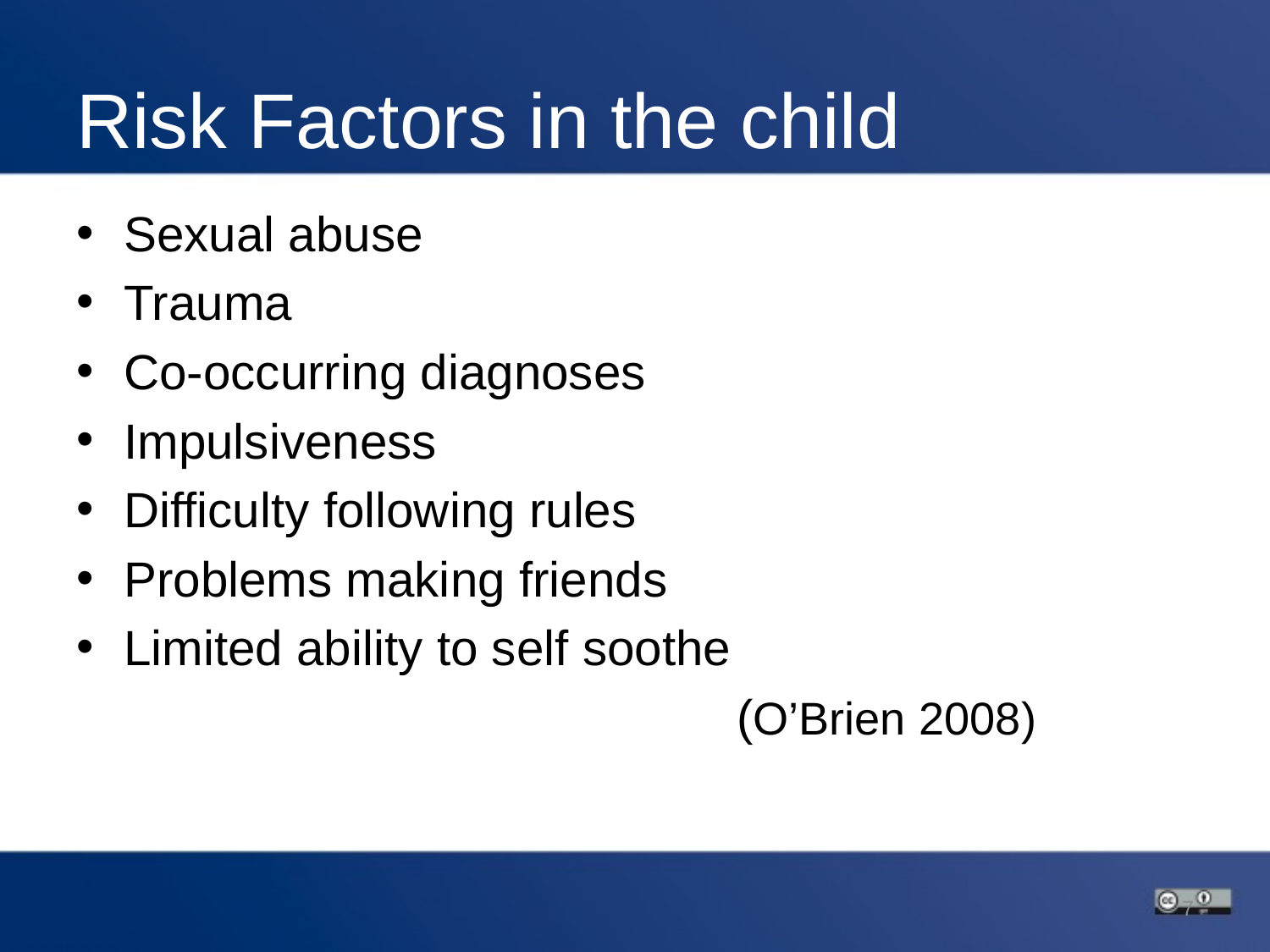

# Risk Factors in the child
Sexual abuse
Trauma
Co-occurring diagnoses
Impulsiveness
Difficulty following rules
Problems making friends
Limited ability to self soothe
                                                (O’Brien 2008)
7